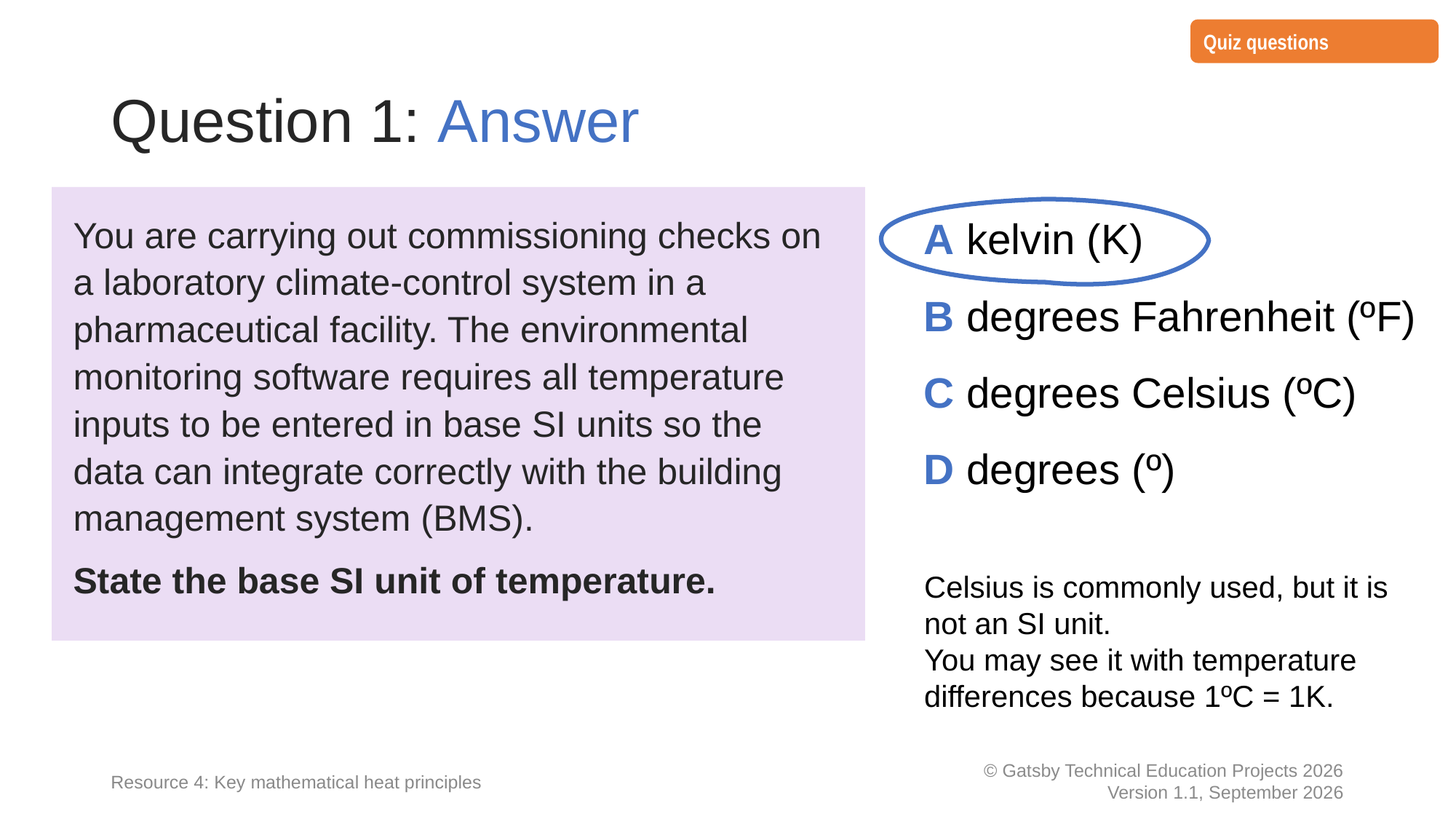

Quiz questions
# Question 1: Answer
You are carrying out commissioning checks on a laboratory climate-control system in a pharmaceutical facility. The environmental monitoring software requires all temperature inputs to be entered in base SI units so the data can integrate correctly with the building management system (BMS).
State the base SI unit of temperature.

A kelvin (K)
B degrees Fahrenheit (ºF)
C degrees Celsius (ºC)
D degrees (º)
Celsius is commonly used, but it is not an SI unit.
You may see it with temperature differences because 1ºC = 1K.
Resource 4: Key mathematical heat principles